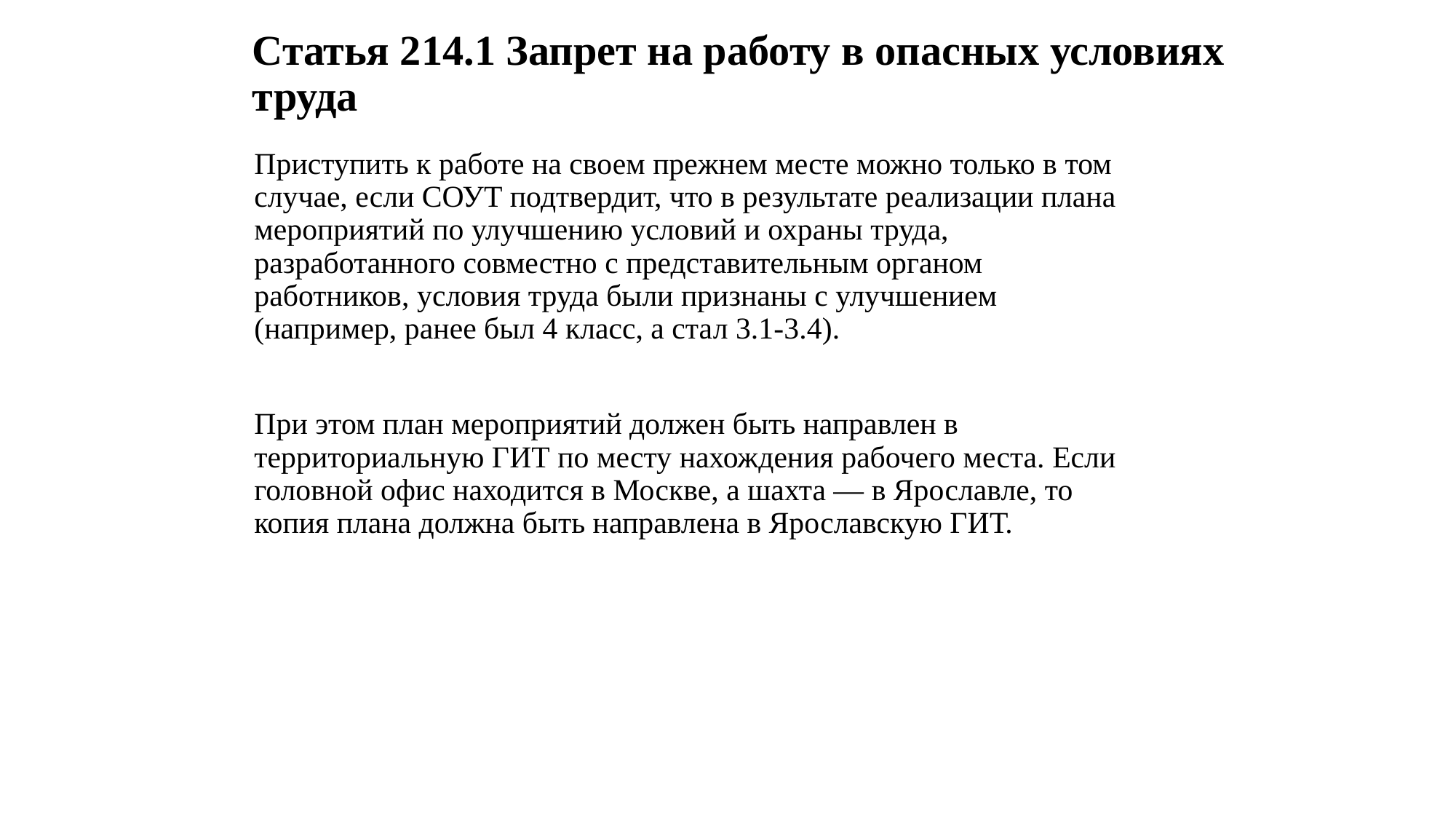

# Статья 214.1 Запрет на работу в опасных условиях труда
Приступить к работе на своем прежнем месте можно только в том случае, если СОУТ подтвердит, что в результате реализации плана мероприятий по улучшению условий и охраны труда, разработанного совместно с представительным органом работников, условия труда были признаны с улучшением (например, ранее был 4 класс, а стал 3.1-3.4).

При этом план мероприятий должен быть направлен в территориальную ГИТ по месту нахождения рабочего места. Если головной офис находится в Москве, а шахта — в Ярославле, то копия плана должна быть направлена в Ярославскую ГИТ.